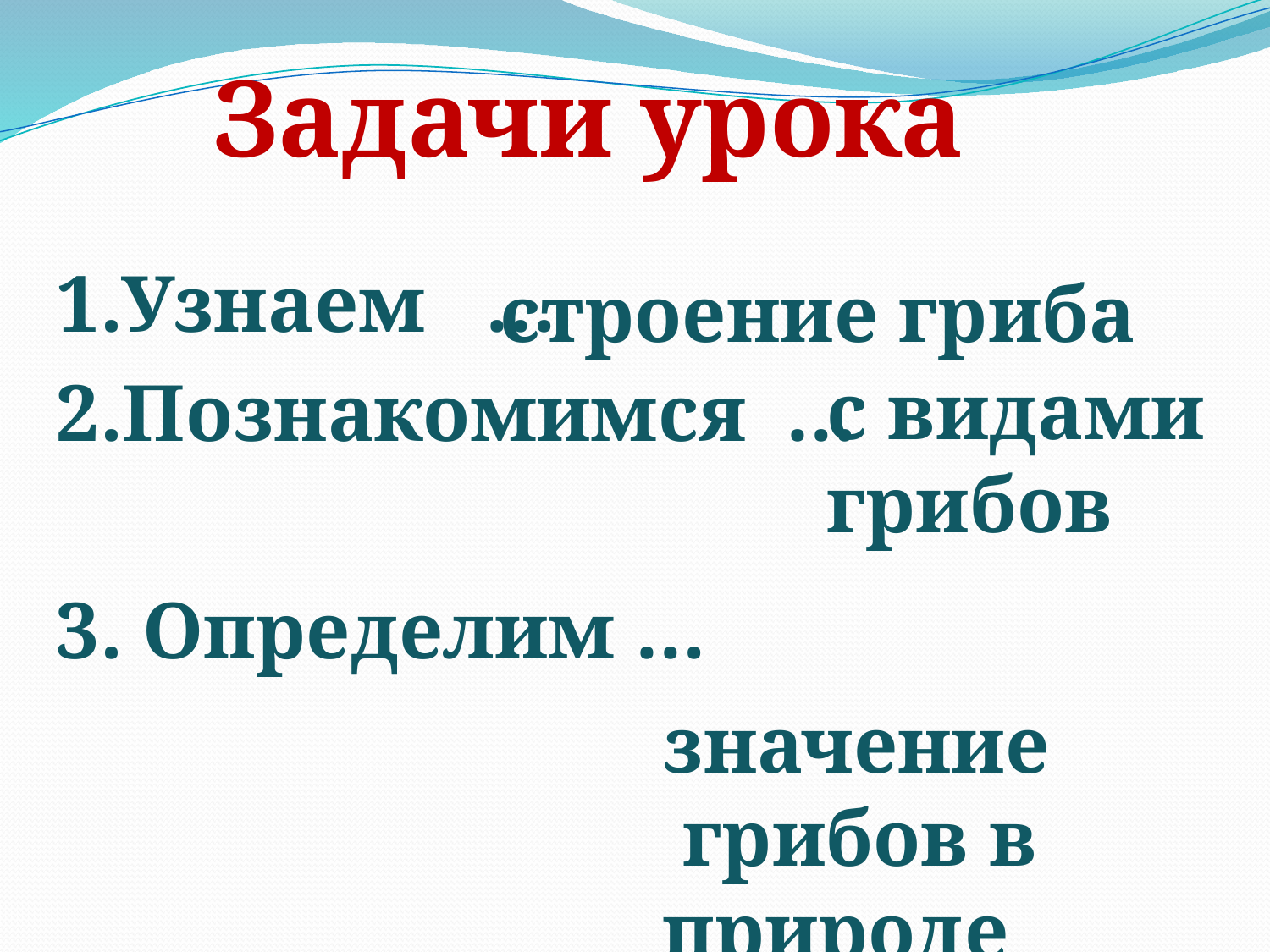

# Задачи урока
1.Узнаем   …
2.Познакомимся  …

3. Определим …

строение гриба

с видами грибов

                                   значение
 грибов в природе